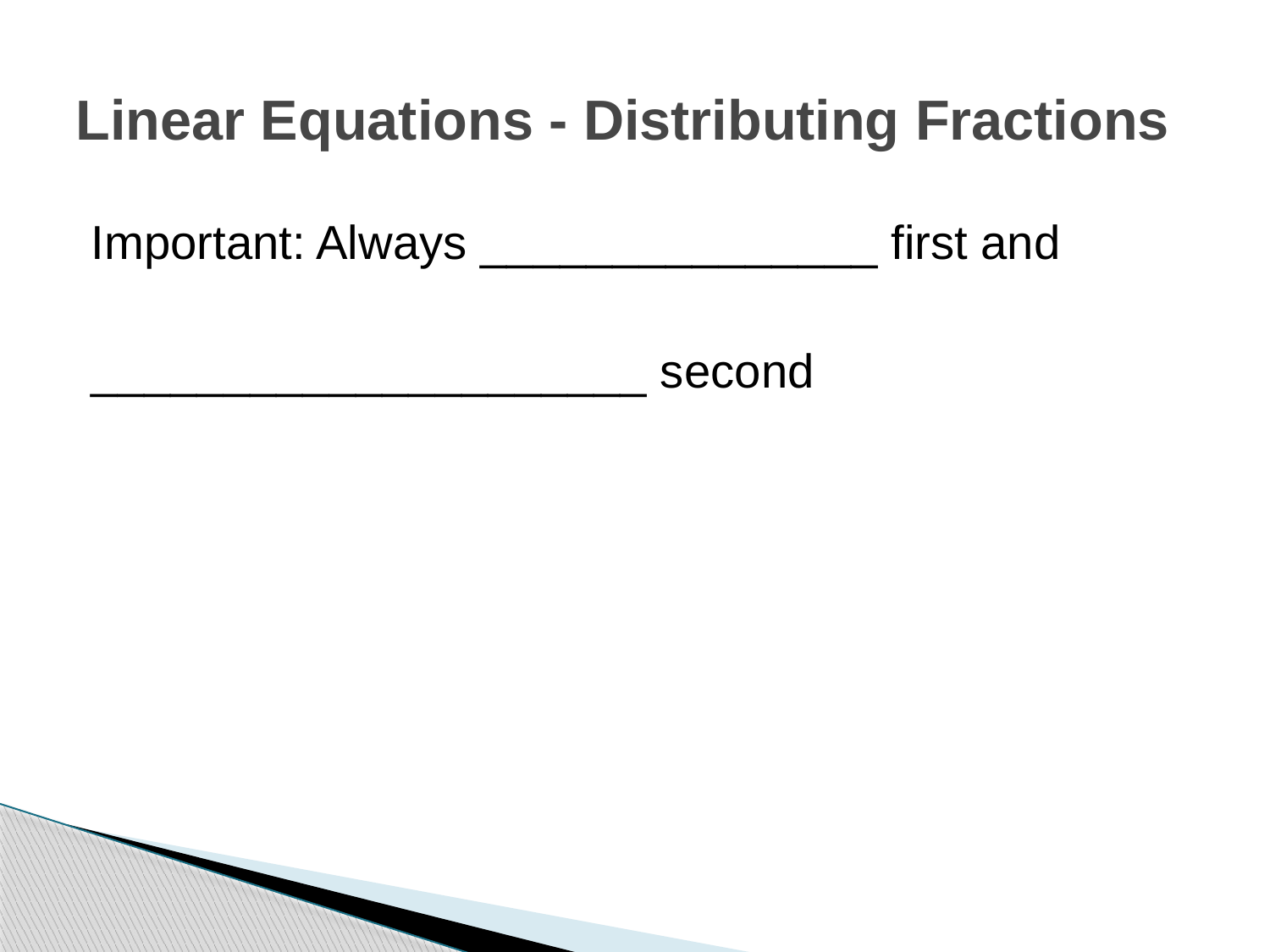

# Linear Equations - Distributing Fractions
Important: Always _______________ first and

_____________________ second